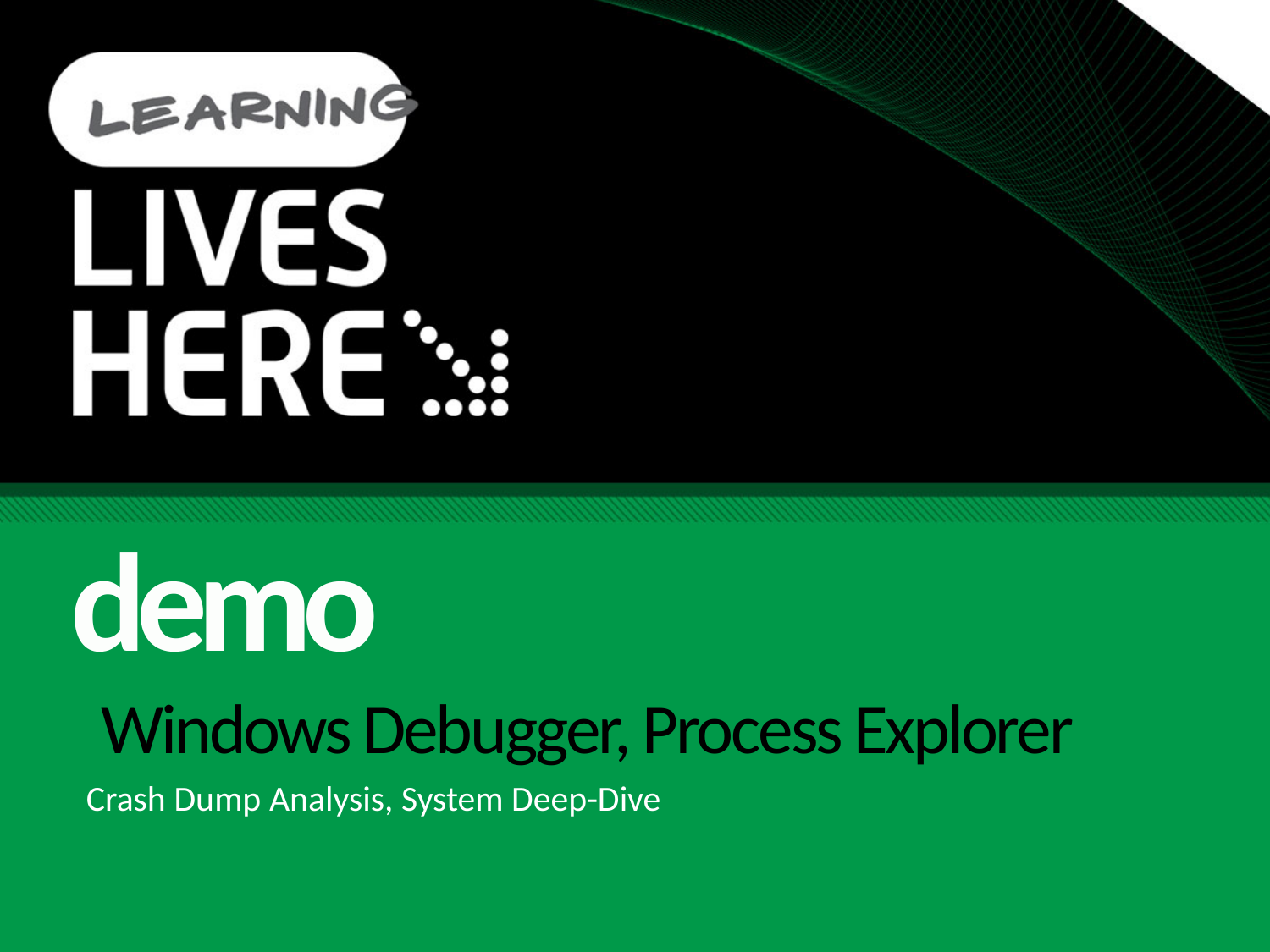

demo
# Windows Debugger, Process Explorer
Crash Dump Analysis, System Deep-Dive